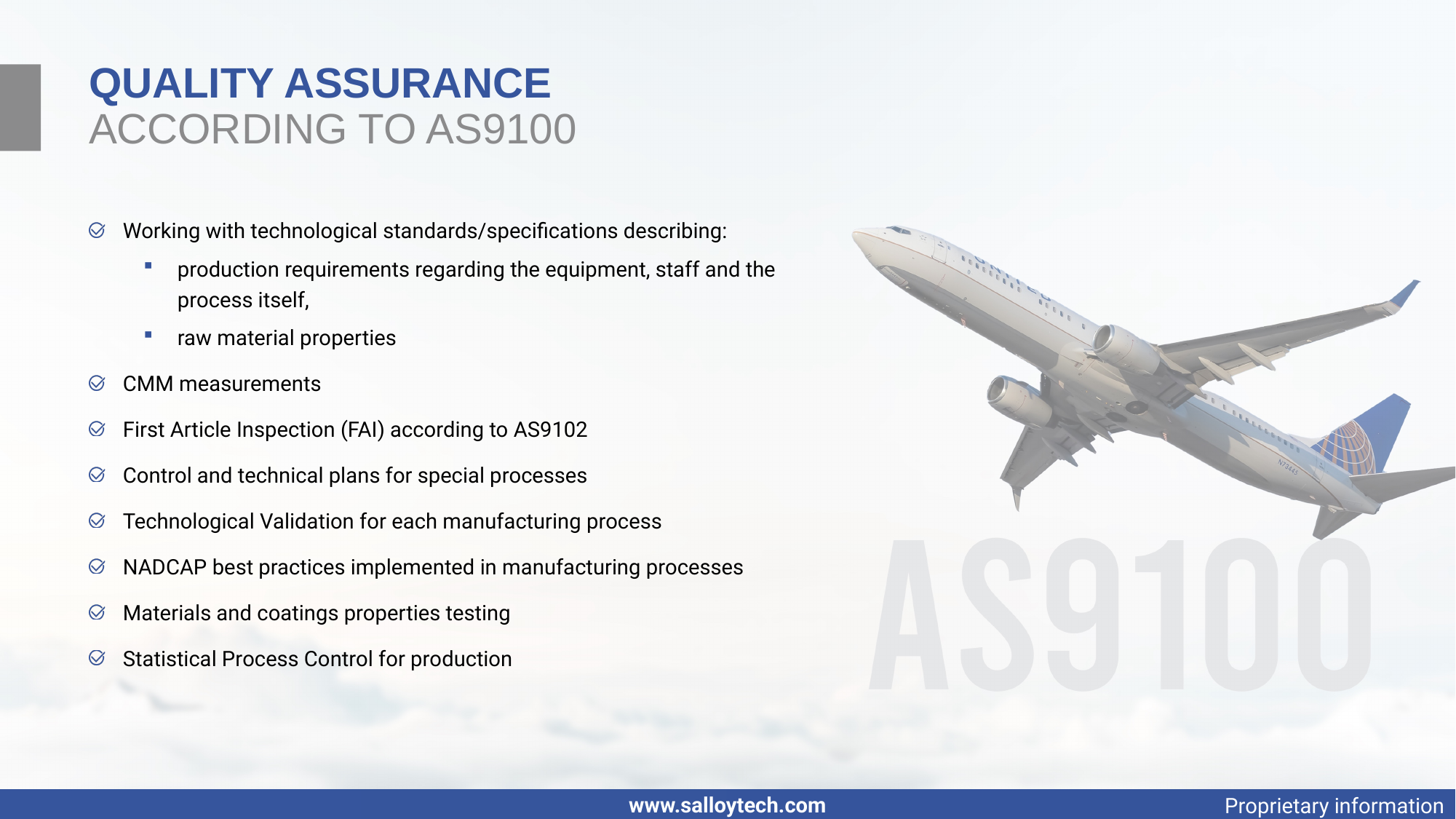

# QUALITY ASSURANCE ACCORDING TO AS9100

Working with technological standards/specifications describing:
production requirements regarding the equipment, staff and the process itself,
raw material properties
CMM measurements
First Article Inspection (FAI) according to AS9102
Control and technical plans for special processes
Technological Validation for each manufacturing process
NADCAP best practices implemented in manufacturing processes
Materials and coatings properties testing
Statistical Process Control for production

www.salloytech.com

Proprietary information